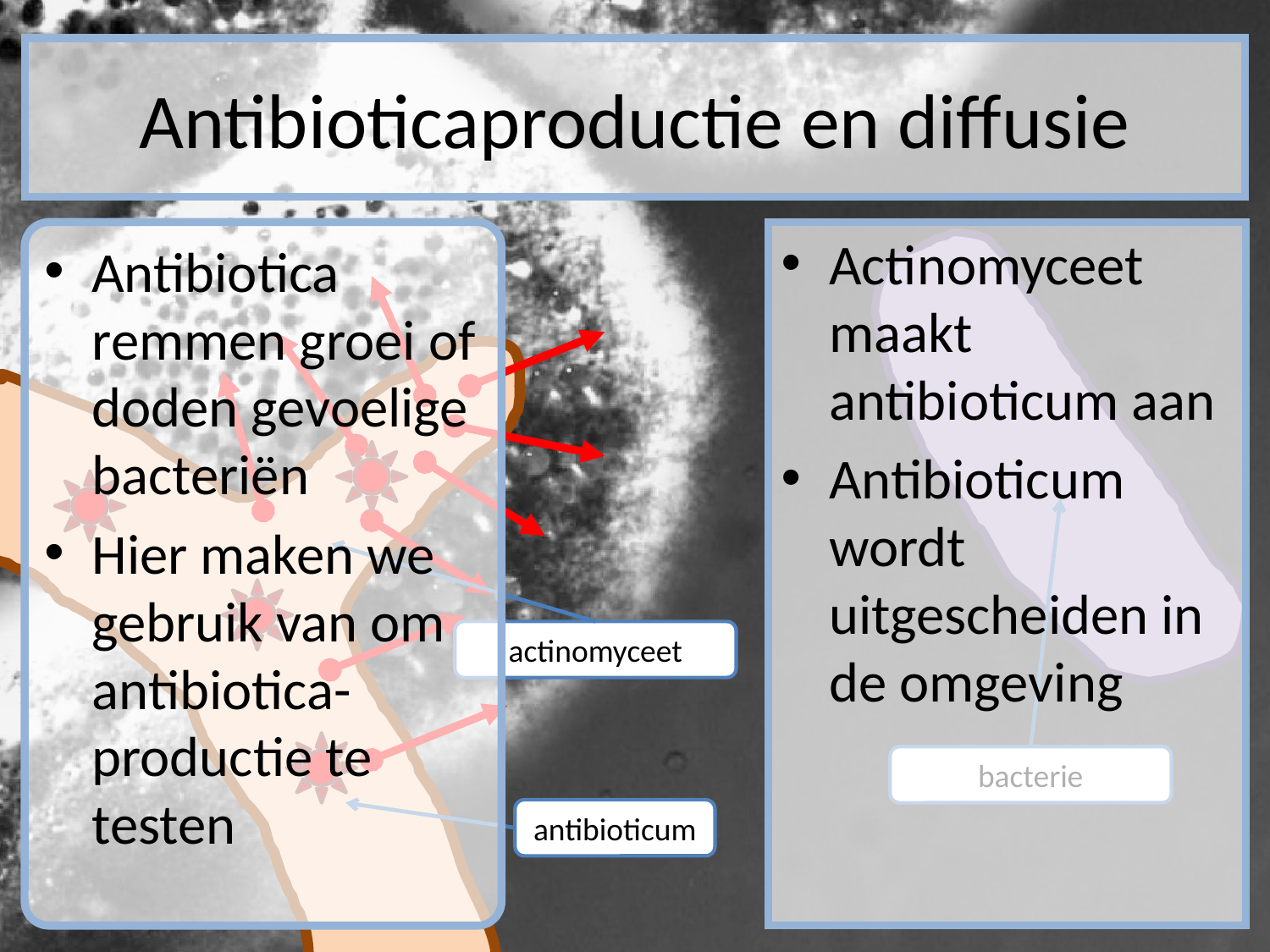

# Antibioticaproductie en diffusie
Actinomyceet maakt antibioticum aan
Antibioticum wordt uitgescheiden in de omgeving
Antibiotica remmen groei of doden gevoelige bacteriën
Hier maken we gebruik van om antibiotica- productie te testen

bacterie

actinomyceet

antibioticum